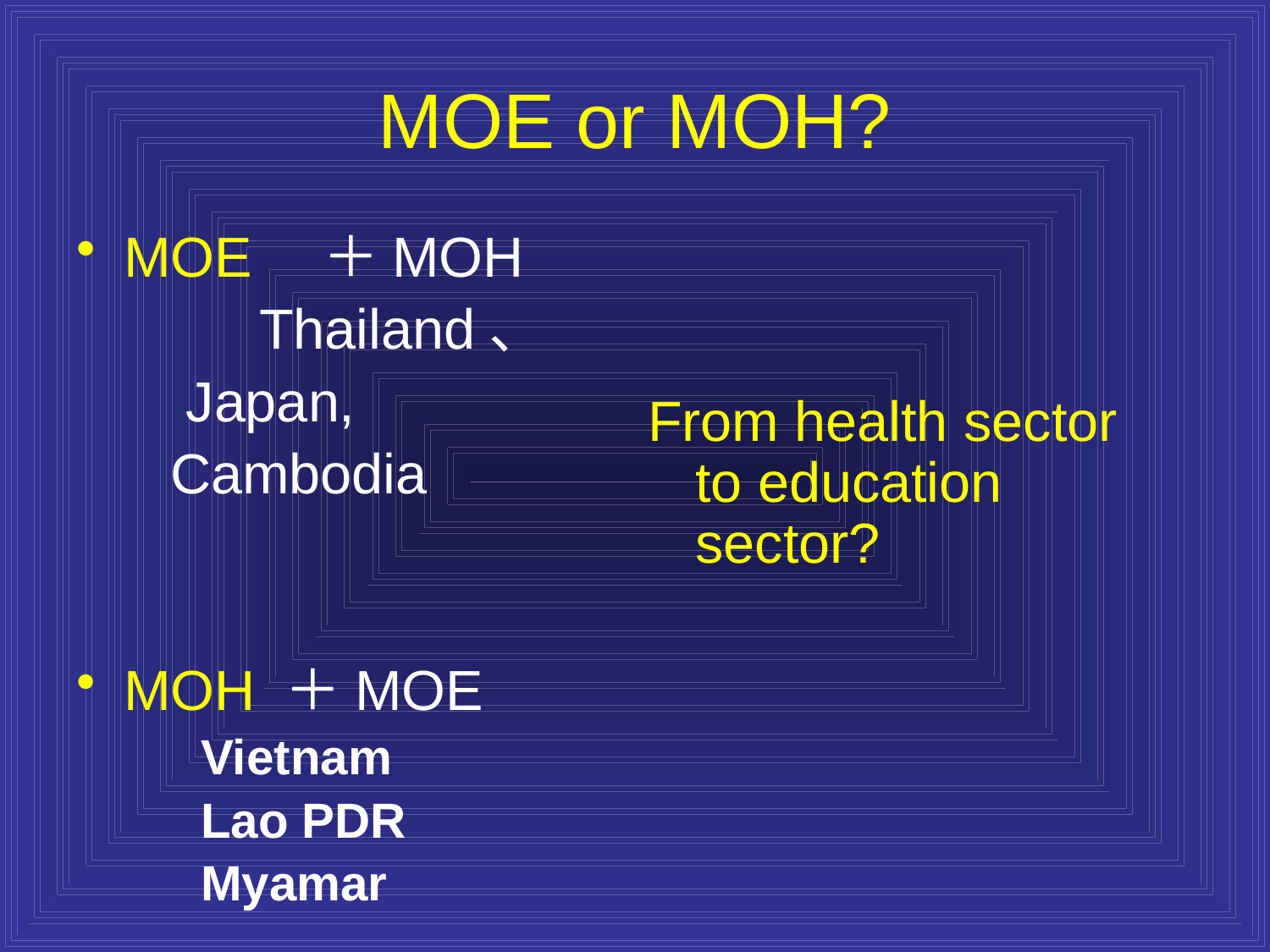

# MOE or MOH?
MOE　＋MOH
　　　Thailand、
       Japan,
      Cambodia

MOH ＋MOE
　Vietnam
　Lao PDR
　Myamar
From health sector to education sector?